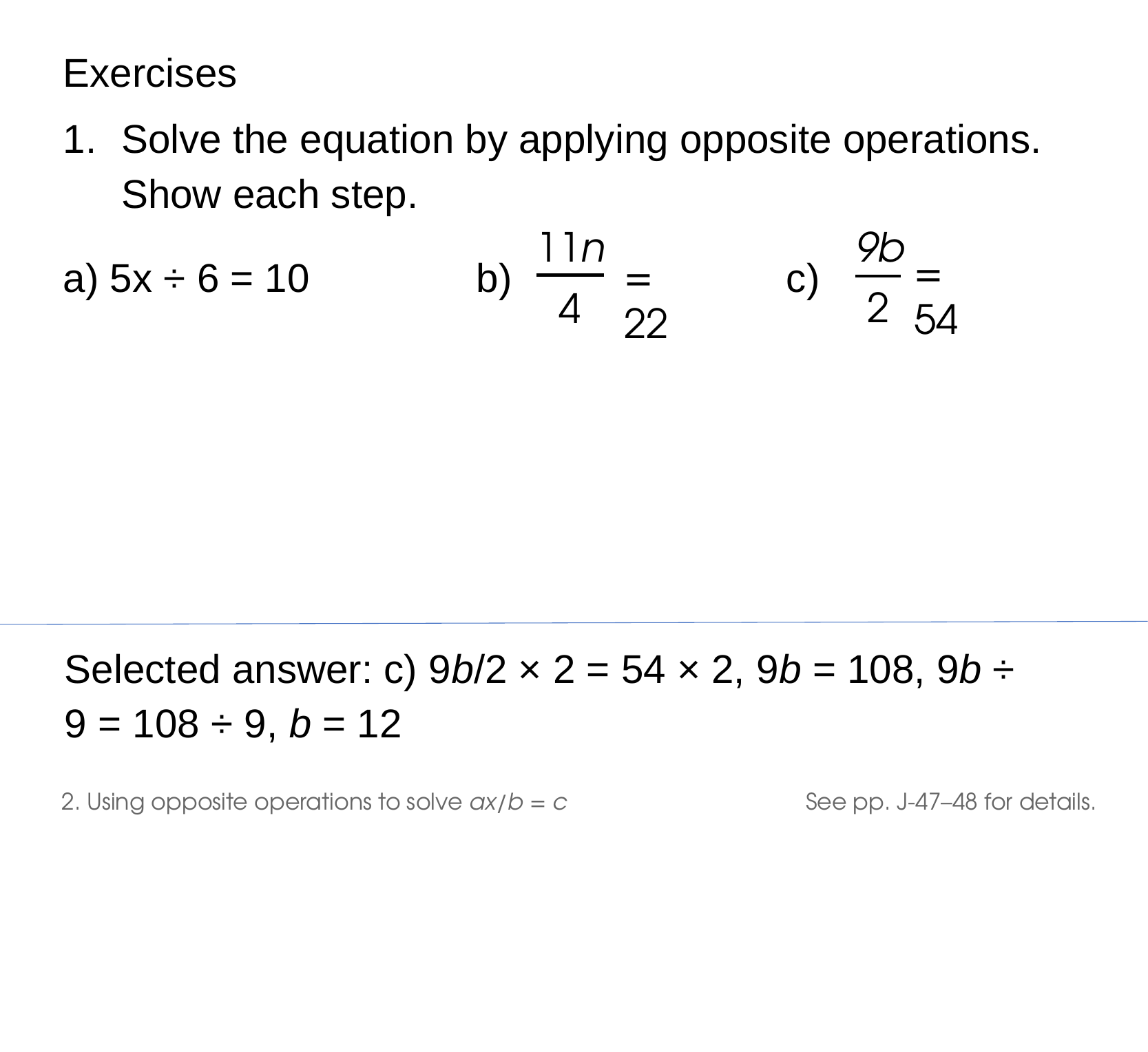

Exercises
Solve the equation by applying opposite operations. Show each step.
a) 5x ÷ 6 = 10		b)  			c)

11n
  4
= 22
9b
= 54
 2
Selected answer: c) 9b/2 × 2 = 54 × 2, 9b = 108, 9b ÷ 9 = 108 ÷ 9, b = 12
2. Using opposite operations to solve ax/b = c
See pp. J-47–48 for details.